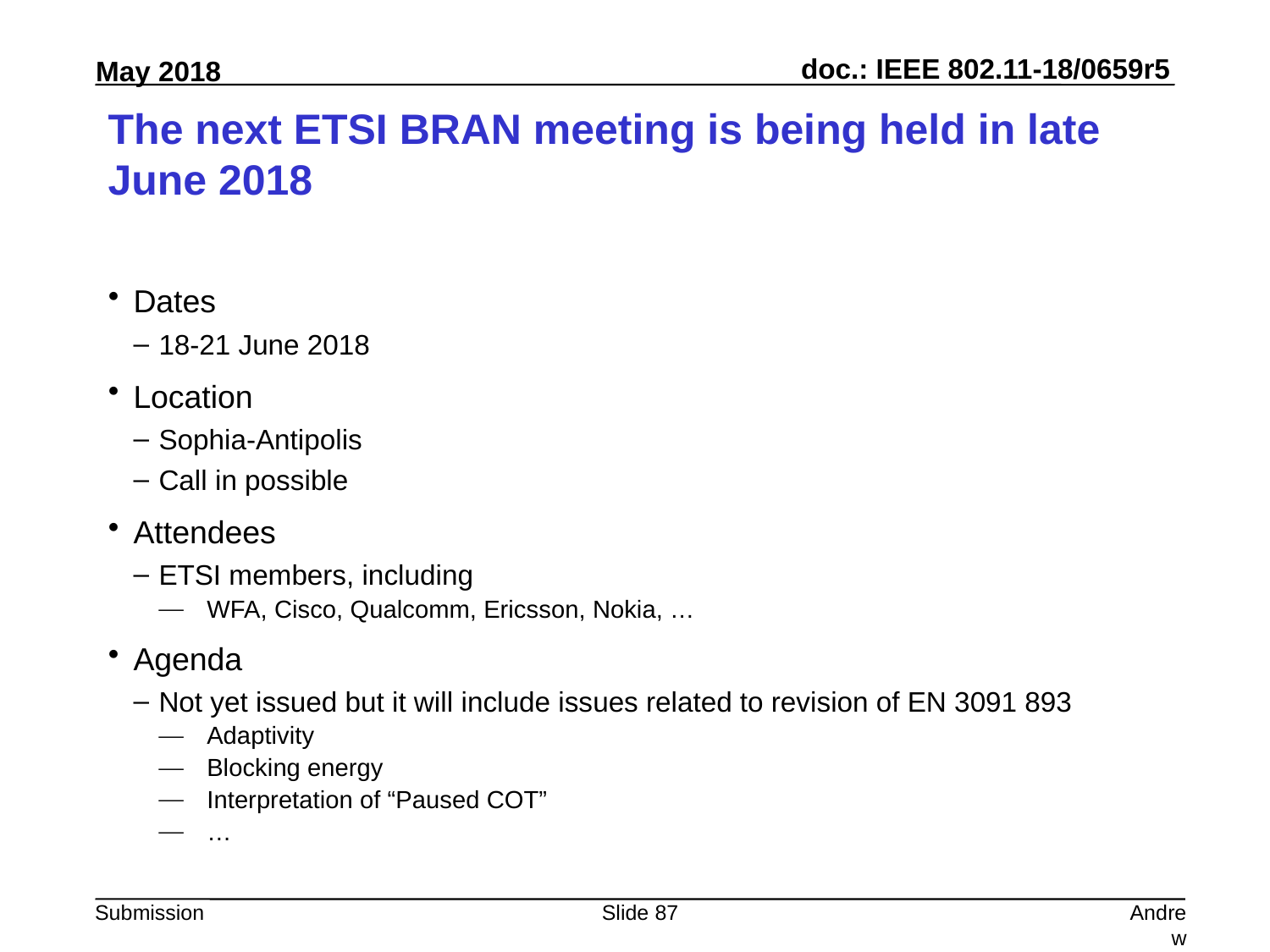

# The next ETSI BRAN meeting is being held in late June 2018
Dates
18-21 June 2018
Location
Sophia-Antipolis
Call in possible
Attendees
ETSI members, including
WFA, Cisco, Qualcomm, Ericsson, Nokia, …
Agenda
Not yet issued but it will include issues related to revision of EN 3091 893
Adaptivity
Blocking energy
Interpretation of “Paused COT”
…
Slide 87
Andrew Myles, Cisco